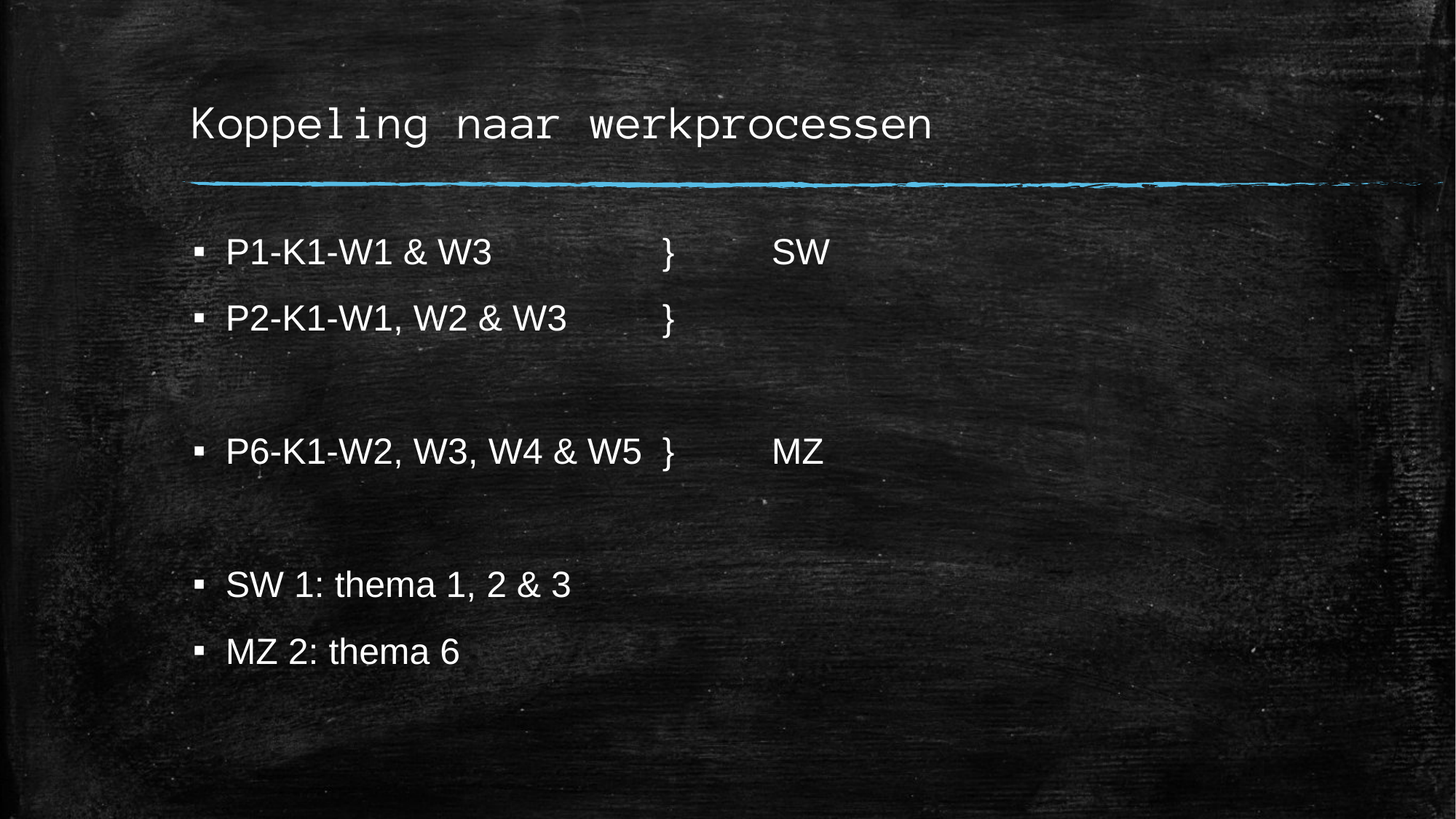

# Koppeling naar werkprocessen
P1-K1-W1 & W3		}	SW
P2-K1-W1, W2 & W3	}

P6-K1-W2, W3, W4 & W5	}	MZ

SW 1: thema 1, 2 & 3
MZ 2: thema 6